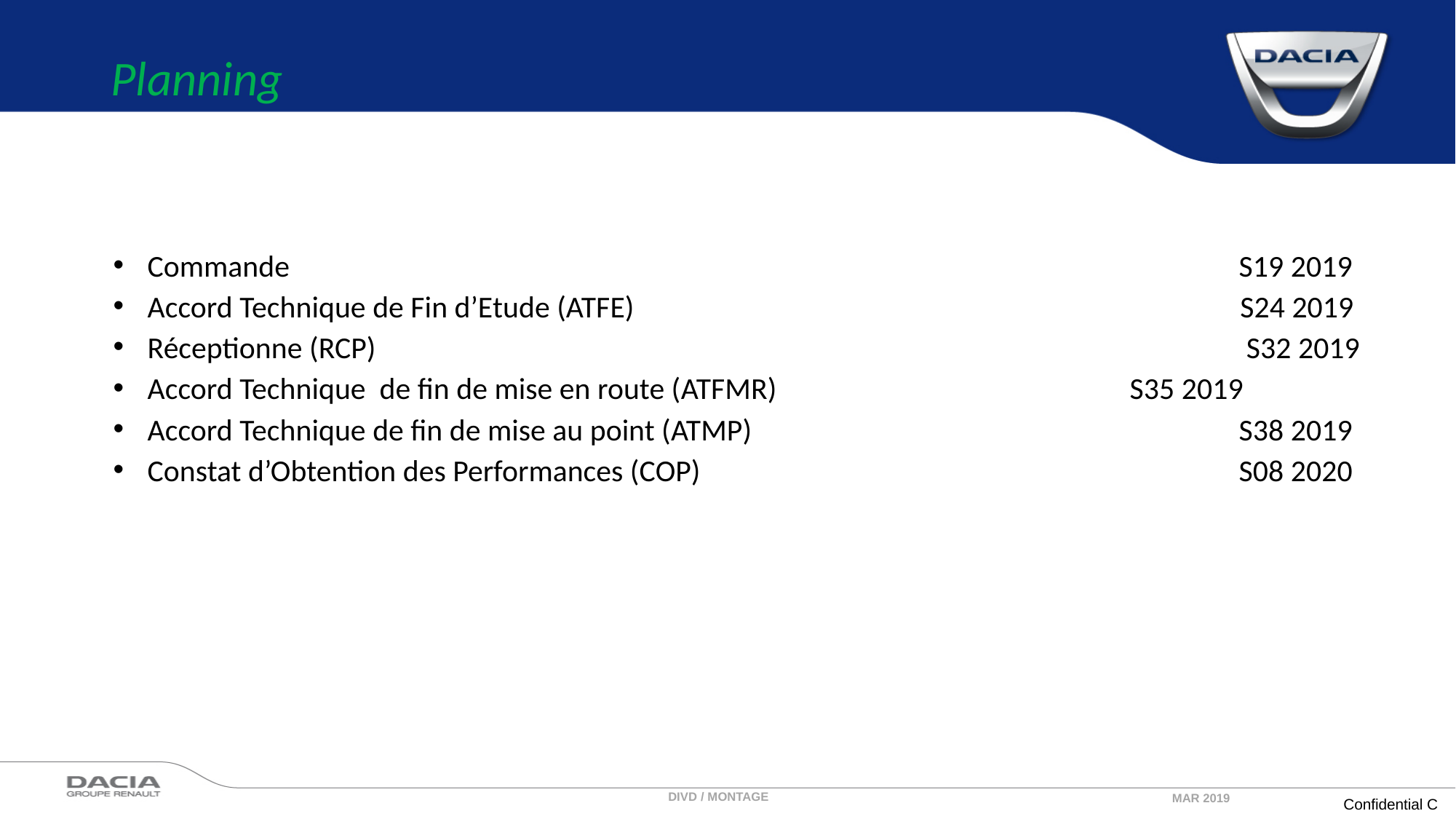

# Planning
Commande 									S19 2019
Accord Technique de Fin d’Etude (ATFE)					                S24 2019
Réceptionne (RCP)		                                                                                                S32 2019
Accord Technique  de fin de mise en route (ATFMR)				S35 2019
Accord Technique de fin de mise au point (ATMP)					S38 2019
Constat d’Obtention des Performances (COP)					S08 2020